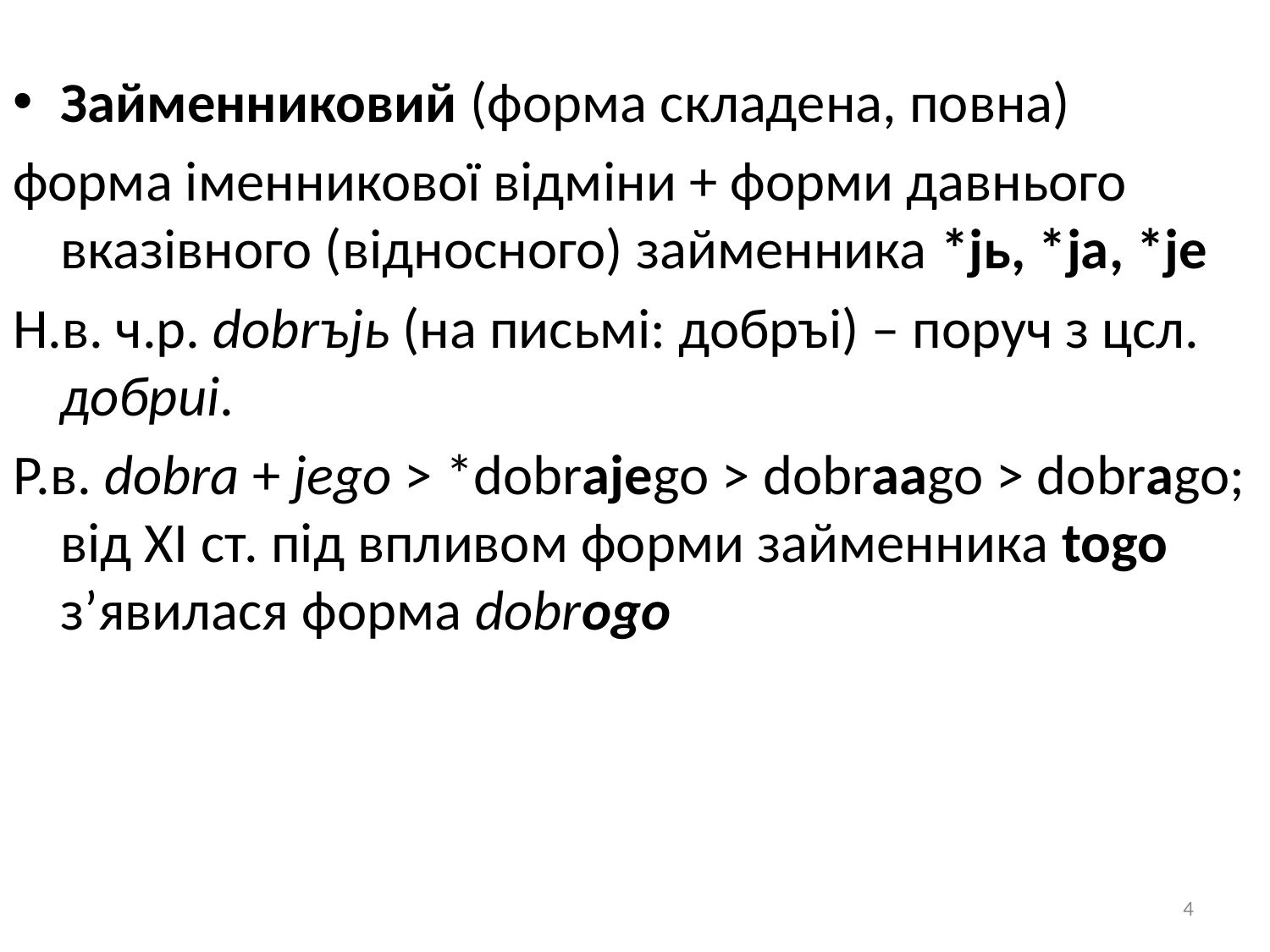

Займенниковий (форма складена, повна)
форма іменникової відміни + форми давнього вказівного (відносного) займенника *jь, *ja, *je
Н.в. ч.р. dobrъjь (на письмі: добръі) – поруч з цсл.  добриі.
Р.в. dobra + jego > *dobrajego > dobraago > dobrago; від XI ст. під впливом форми займенника togo з’явилася форма dobrogo
4